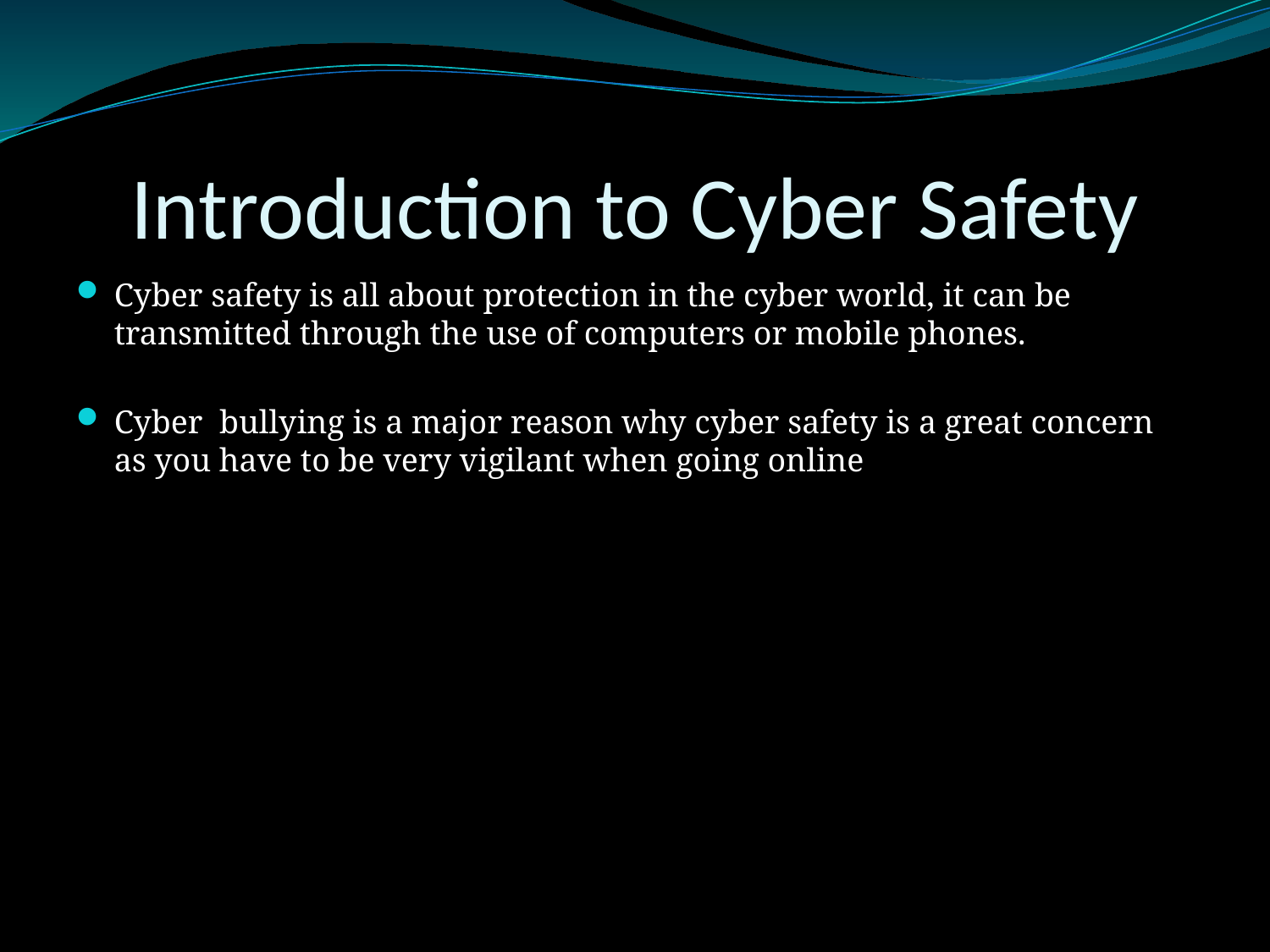

# Introduction to Cyber Safety
Cyber safety is all about protection in the cyber world, it can be transmitted through the use of computers or mobile phones.

Cyber  bullying is a major reason why cyber safety is a great concern as you have to be very vigilant when going online